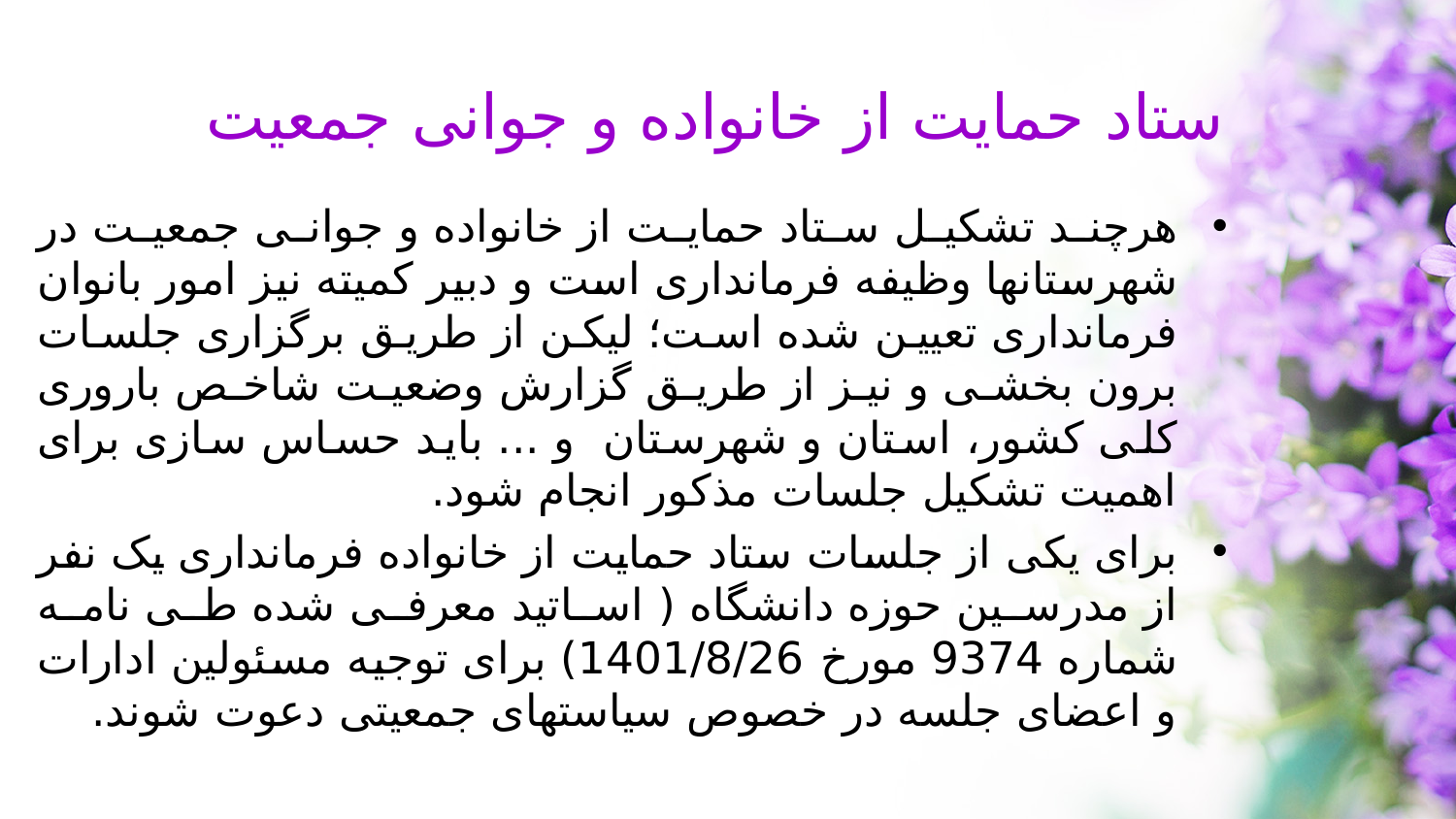

# ستاد حمایت از خانواده و جوانی جمعیت
هرچند تشکیل ستاد حمایت از خانواده و جوانی جمعیت در شهرستانها وظیفه فرمانداری است و دبیر کمیته نیز امور بانوان فرمانداری تعیین شده است؛ لیکن از طریق برگزاری جلسات برون بخشی و نیز از طریق گزارش وضعیت شاخص باروری کلی کشور، استان و شهرستان  و ... باید حساس سازی برای اهمیت تشکیل جلسات مذکور انجام شود.
برای یکی از جلسات ستاد حمایت از خانواده فرمانداری یک نفر از مدرسین حوزه دانشگاه ( اساتید معرفی شده طی نامه شماره 9374 مورخ 1401/8/26) برای توجیه مسئولین ادارات و اعضای جلسه در خصوص سیاستهای جمعیتی دعوت شوند.